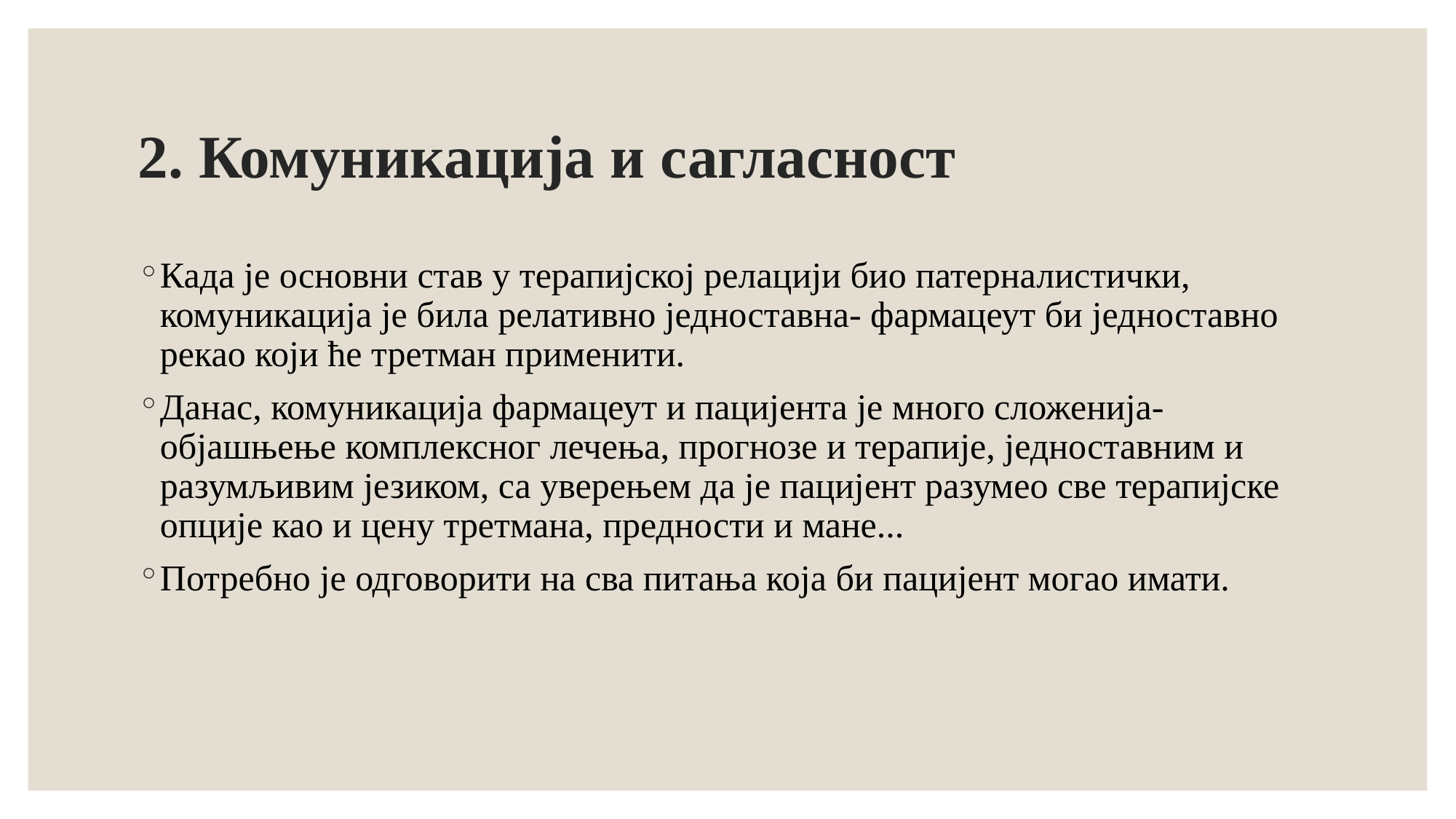

# 2. Комуникација и сагласност
Када је основни став у терапијској релацији био патерналистички, комуникација је била релативно једноставна- фармацеут би једноставно рекао који ће третман применити.
Данас, комуникација фармацеут и пацијента је много сложенија- објашњење комплексног лечења, прогнозе и терапије, једноставним и разумљивим језиком, са уверењем да је пацијент разумео све терапијске опције као и цену третмана, предности и мане...
Потребно је одговорити на сва питања која би пацијент могао имати.